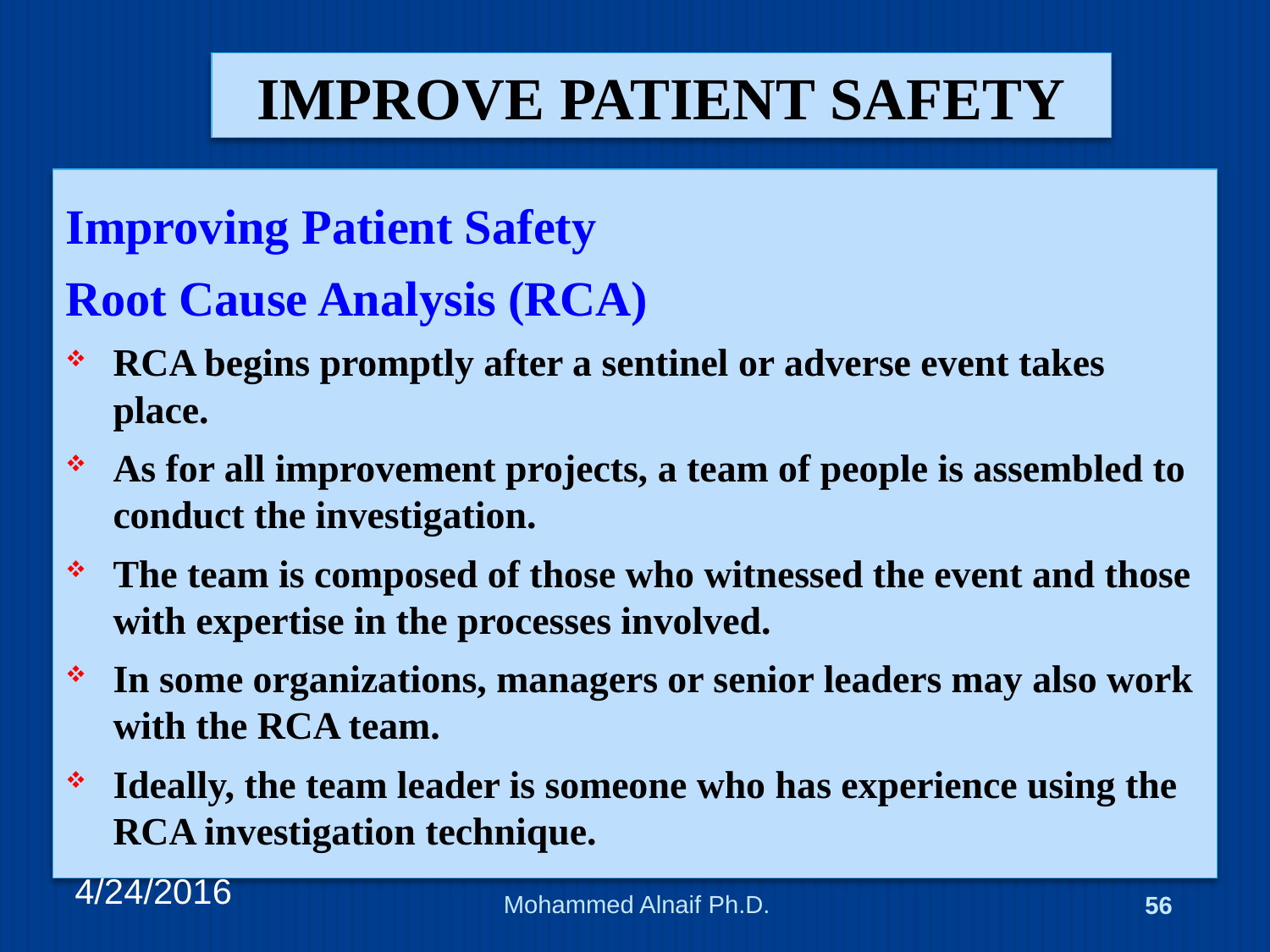

# improve patient safety
Improving Patient Safety
Root Cause Analysis (RCA)
RCA begins promptly after a sentinel or adverse event takes place.
As for all improvement projects, a team of people is assembled to conduct the investigation.
The team is composed of those who witnessed the event and those with expertise in the processes involved.
In some organizations, managers or senior leaders may also work with the RCA team.
Ideally, the team leader is someone who has experience using the RCA investigation technique.
4/24/2016
Mohammed Alnaif Ph.D.
56